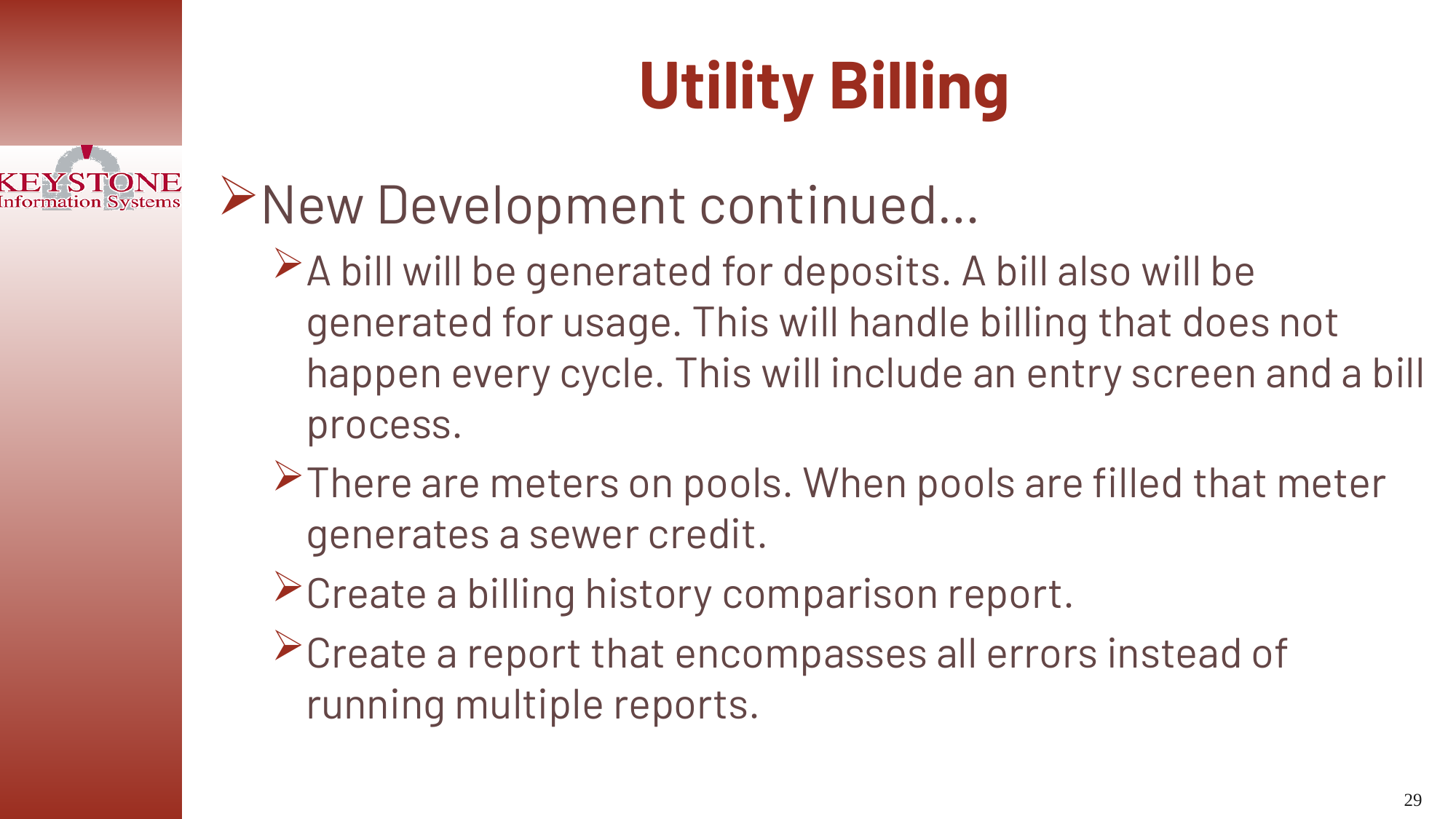

Utility Billing
New Development continued…
A bill will be generated for deposits. A bill also will be generated for usage. This will handle billing that does not happen every cycle. This will include an entry screen and a bill process.
There are meters on pools. When pools are filled that meter generates a sewer credit.
Create a billing history comparison report.
Create a report that encompasses all errors instead of running multiple reports.

29